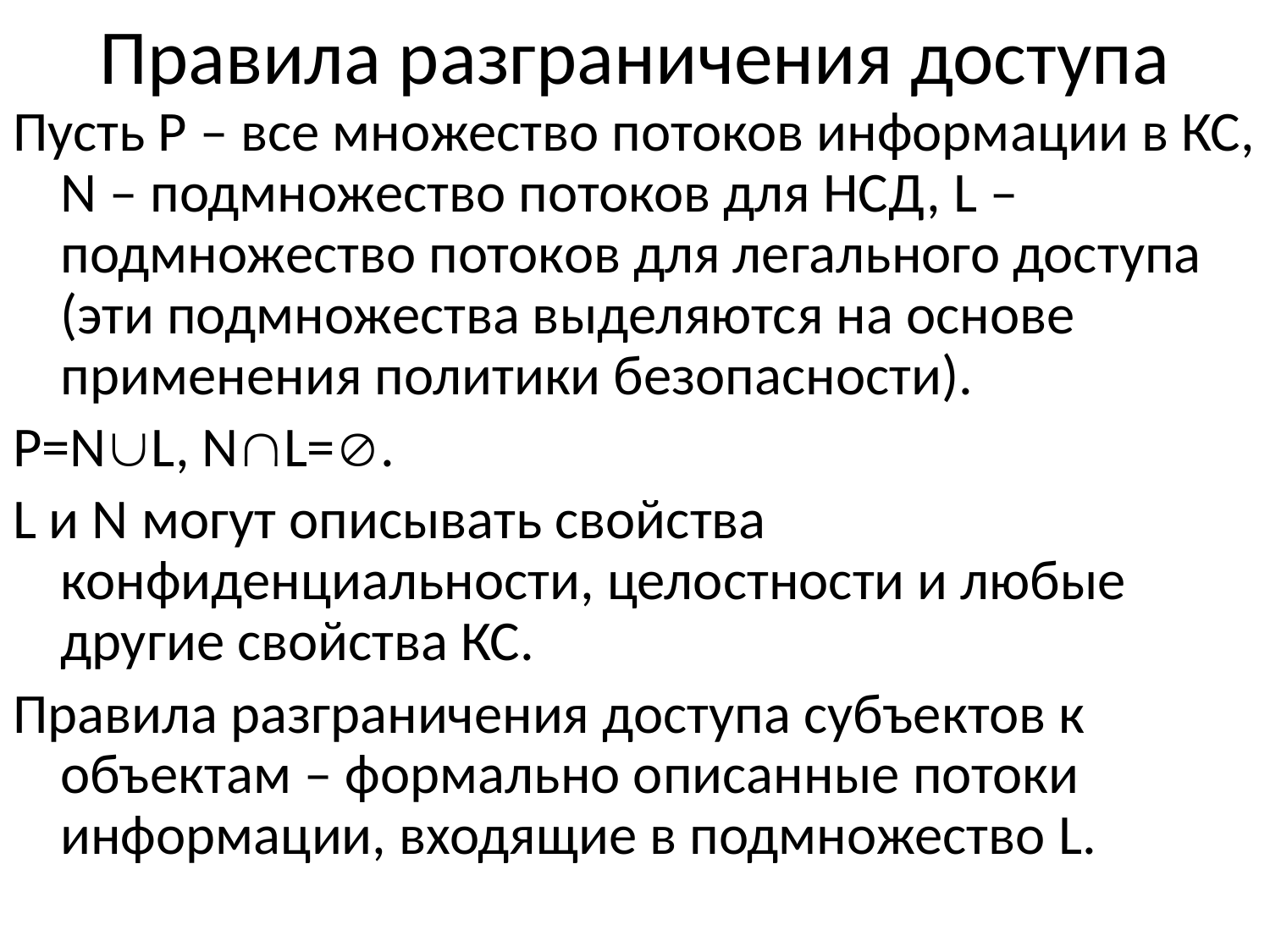

# Правила разграничения доступа
Пусть P – все множество потоков информации в КС, N – подмножество потоков для НСД, L – подмножество потоков для легального доступа (эти подмножества выделяются на основе применения политики безопасности).
P=N∪L, N∩L=∅.
L и N могут описывать свойства конфиденциальности, целостности и любые другие свойства КС.
Правила разграничения доступа субъектов к объектам – формально описанные потоки информации, входящие в подмножество L.